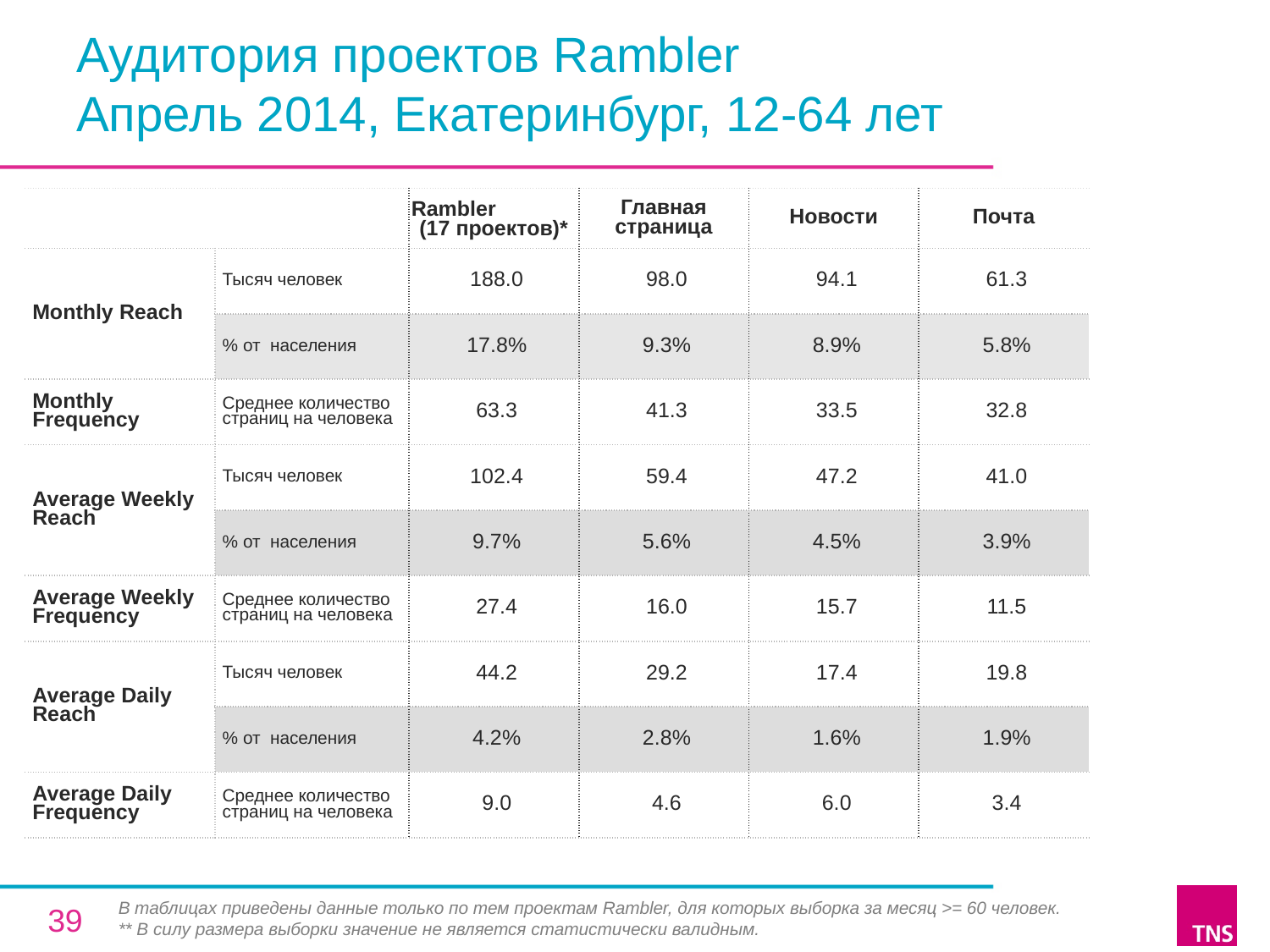

# Аудитория проектов Rambler Апрель 2014, Екатеринбург, 12-64 лет
|  |  | Rambler (17 проектов)\* | Главная страница | Новости | Почта |
| --- | --- | --- | --- | --- | --- |
| Monthly Reach | Тысяч человек | 188.0 | 98.0 | 94.1 | 61.3 |
|  | % от населения | 17.8% | 9.3% | 8.9% | 5.8% |
| Monthly Frequency | Среднее количество страниц на человека | 63.3 | 41.3 | 33.5 | 32.8 |
| Average Weekly Reach | Тысяч человек | 102.4 | 59.4 | 47.2 | 41.0 |
|  | % от населения | 9.7% | 5.6% | 4.5% | 3.9% |
| Average Weekly Frequency | Среднее количество страниц на человека | 27.4 | 16.0 | 15.7 | 11.5 |
| Average Daily Reach | Тысяч человек | 44.2 | 29.2 | 17.4 | 19.8 |
|  | % от населения | 4.2% | 2.8% | 1.6% | 1.9% |
| Average Daily Frequency | Среднее количество страниц на человека | 9.0 | 4.6 | 6.0 | 3.4 |
В таблицах приведены данные только по тем проектам Rambler, для которых выборка за месяц >= 60 человек.
** В силу размера выборки значение не является статистически валидным.
39